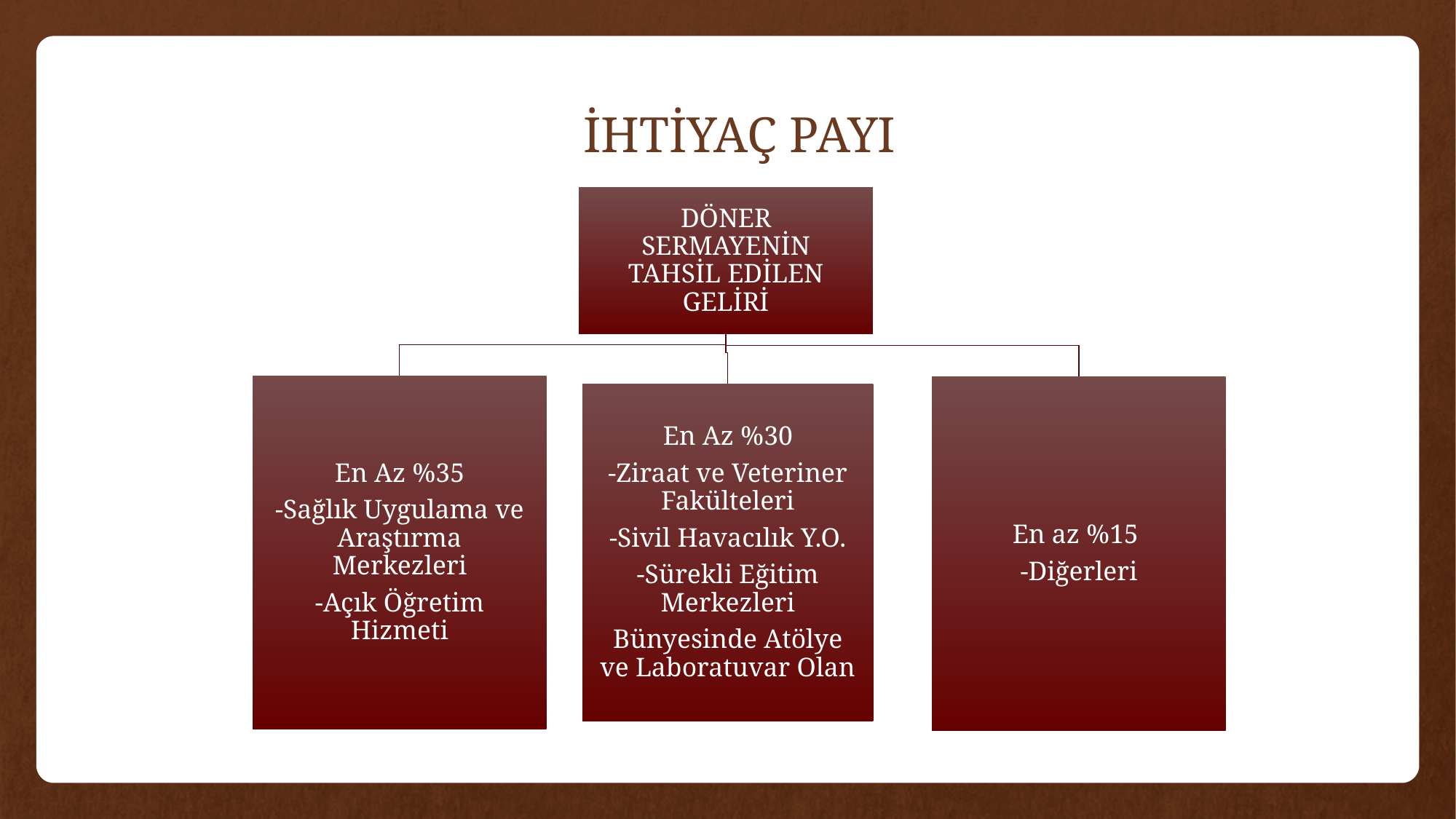

# İHTİYAÇ PAYI
DÖNER SERMAYENİN TAHSİL EDİLEN GELİRİ
En Az %35
-Sağlık Uygulama ve Araştırma Merkezleri
-Açık Öğretim Hizmeti
En Az %30
-Ziraat ve Veteriner Fakülteleri
-Sivil Havacılık Y.O.
-Sürekli Eğitim Merkezleri
Bünyesinde Atölye ve Laboratuvar Olan
En az %15
-Diğerleri